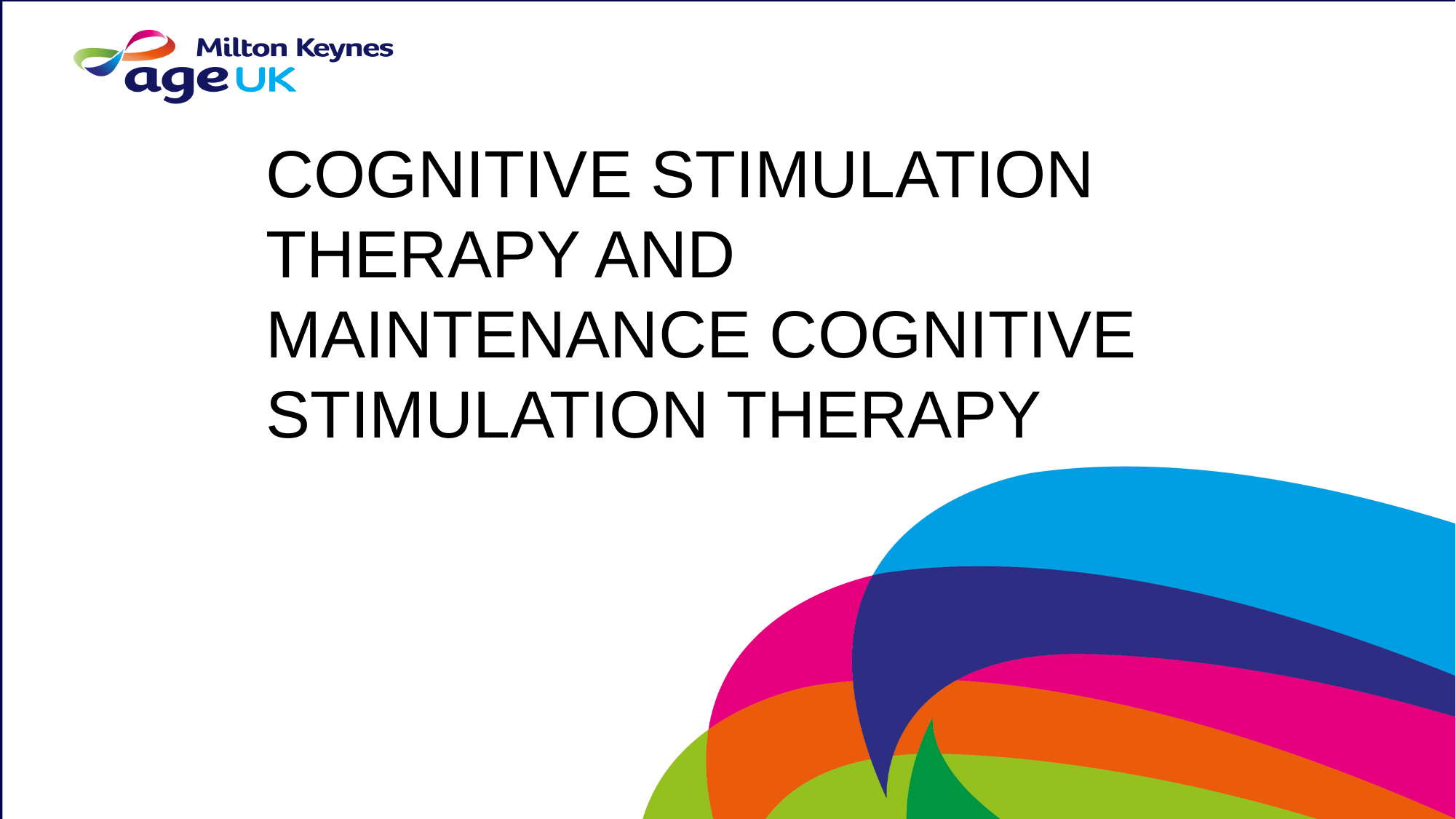

# COGNITIVE STIMULATION THERAPY AND MAINTENANCE COGNITIVE STIMULATION THERAPY